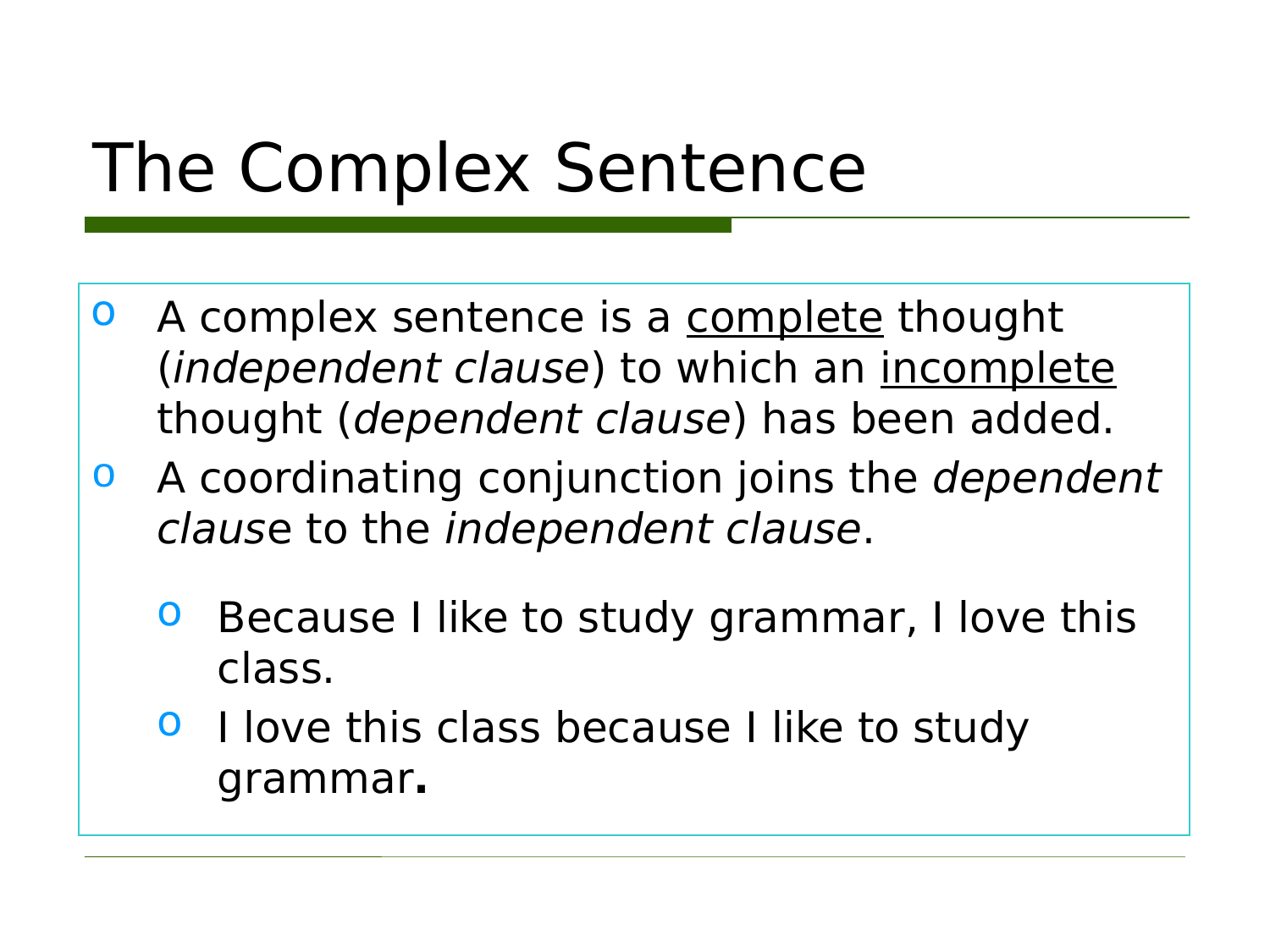

# The Complex Sentence
A complex sentence is a complete thought (independent clause) to which an incomplete thought (dependent clause) has been added.
A coordinating conjunction joins the dependent clause to the independent clause.

Because I like to study grammar, I love this class.
I love this class because I like to study grammar.